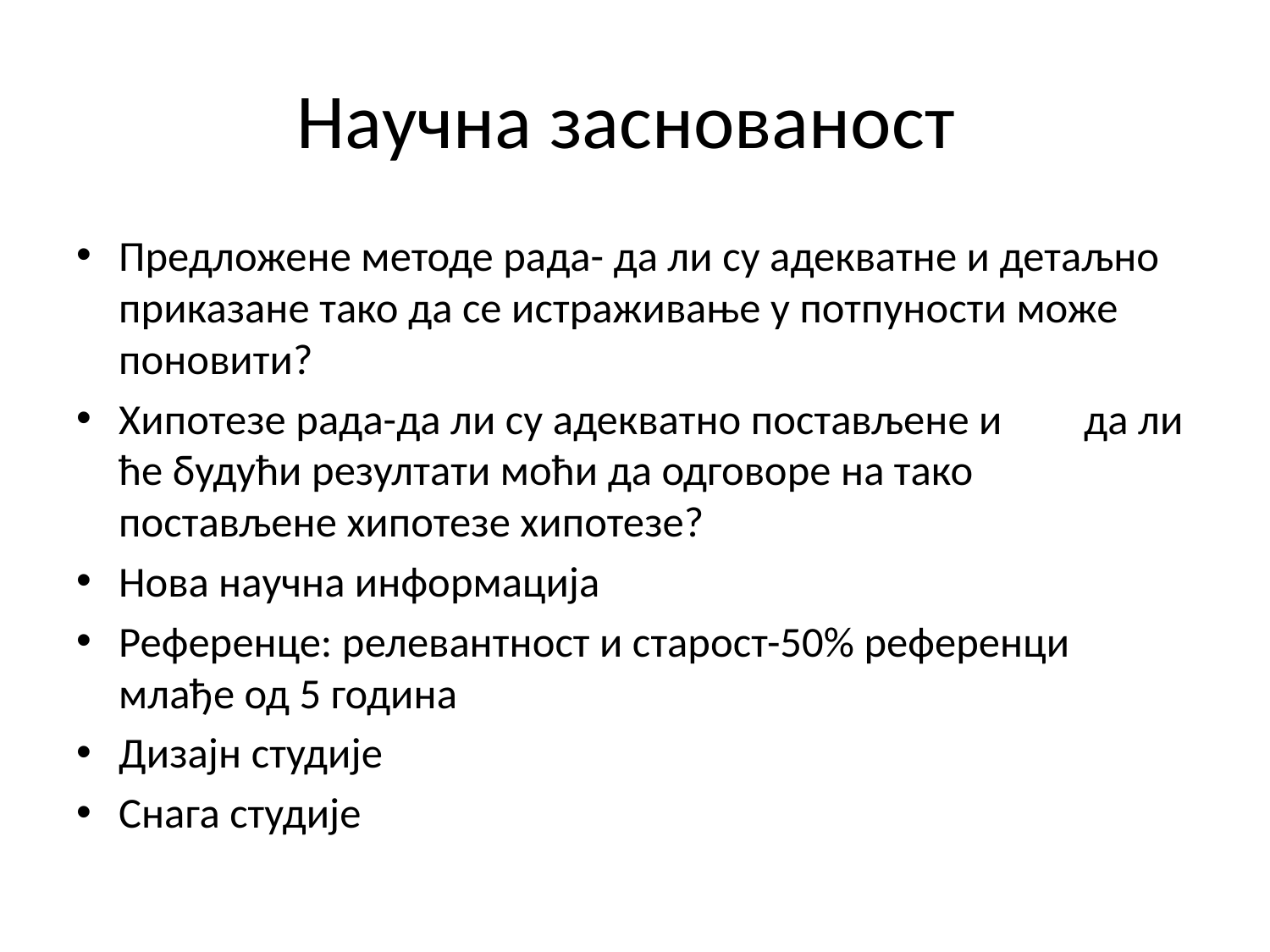

# Научна заснованост
Предложене методе рада- да ли су адекватне и детаљно приказане тако да се истраживање у потпуности може поновити?
Хипотезе рада-да ли су адекватно постављене и 	да ли ће будући резултати моћи да одговоре на тако постављене хипотезе хипотезе?
Нова научна информација
Референце: релевантност и старост-50% референци млађе од 5 година
Дизајн студије
Снага студије